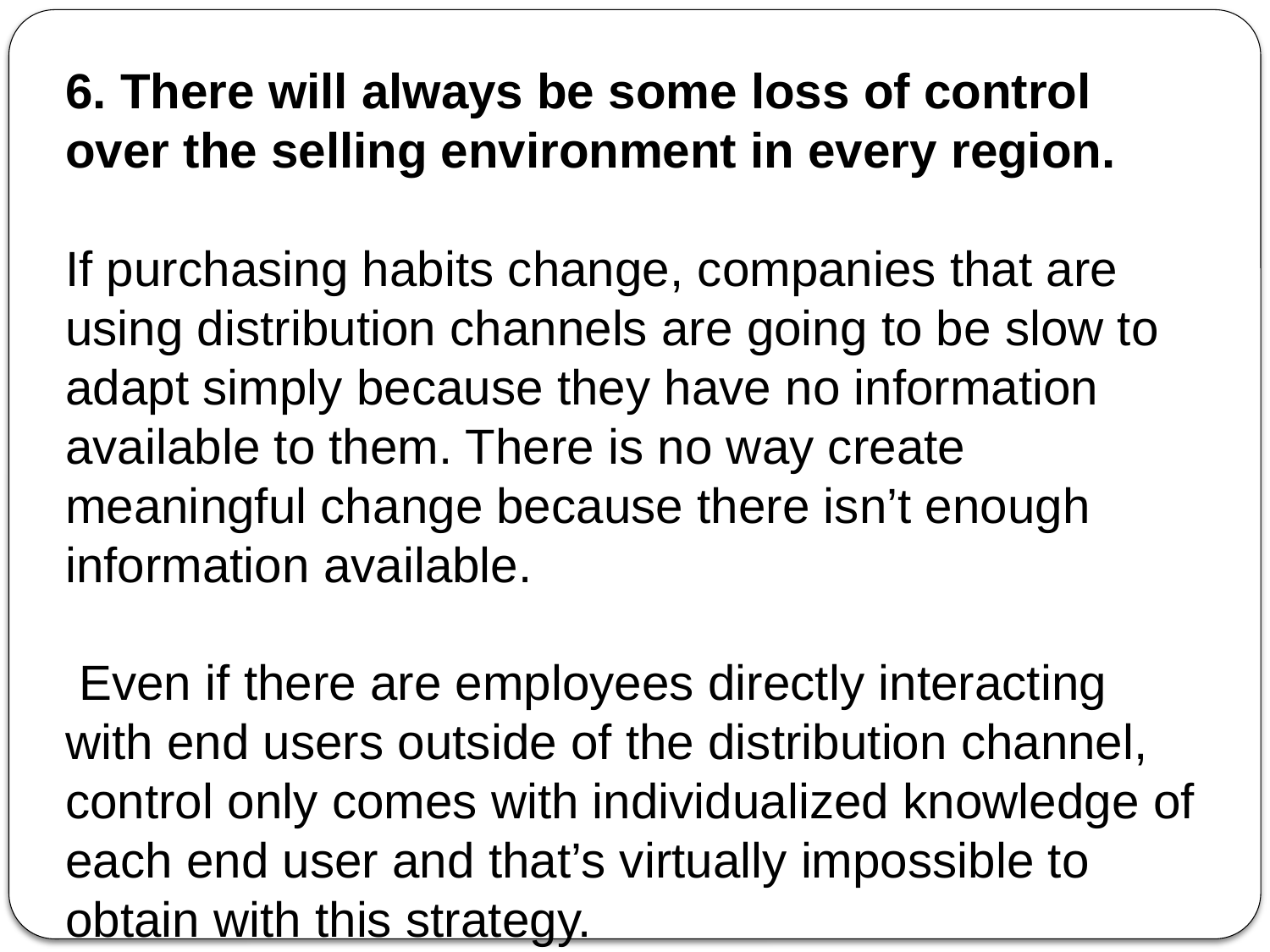

6. There will always be some loss of control over the selling environment in every region.
If purchasing habits change, companies that are using distribution channels are going to be slow to adapt simply because they have no information available to them. There is no way create meaningful change because there isn’t enough information available.

 Even if there are employees directly interacting with end users outside of the distribution channel, control only comes with individualized knowledge of each end user and that’s virtually impossible to obtain with this strategy.